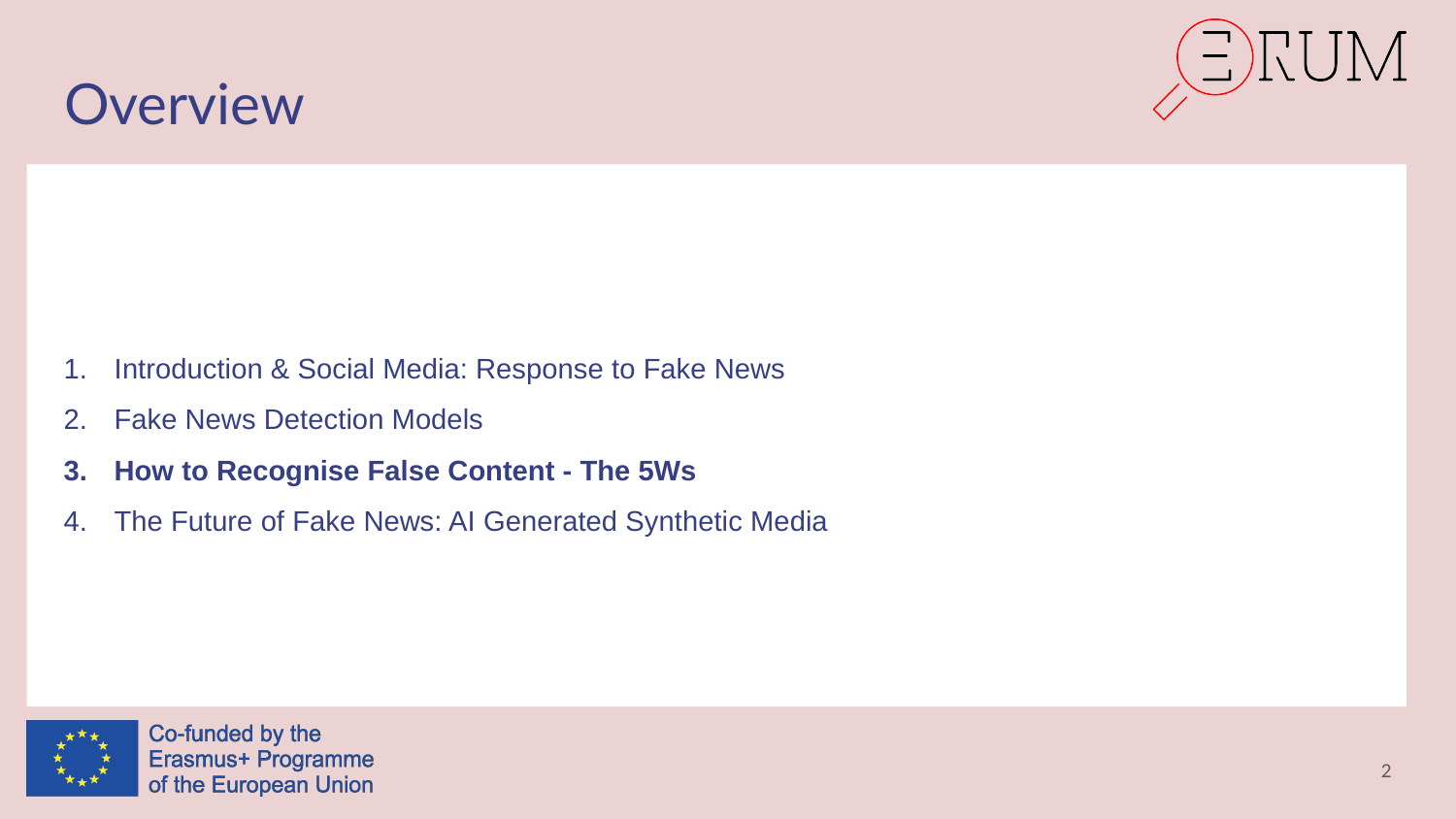

# Overview
Introduction & Social Media: Response to Fake News
Fake News Detection Models
How to Recognise False Content - The 5Ws
The Future of Fake News: AI Generated Synthetic Media
2